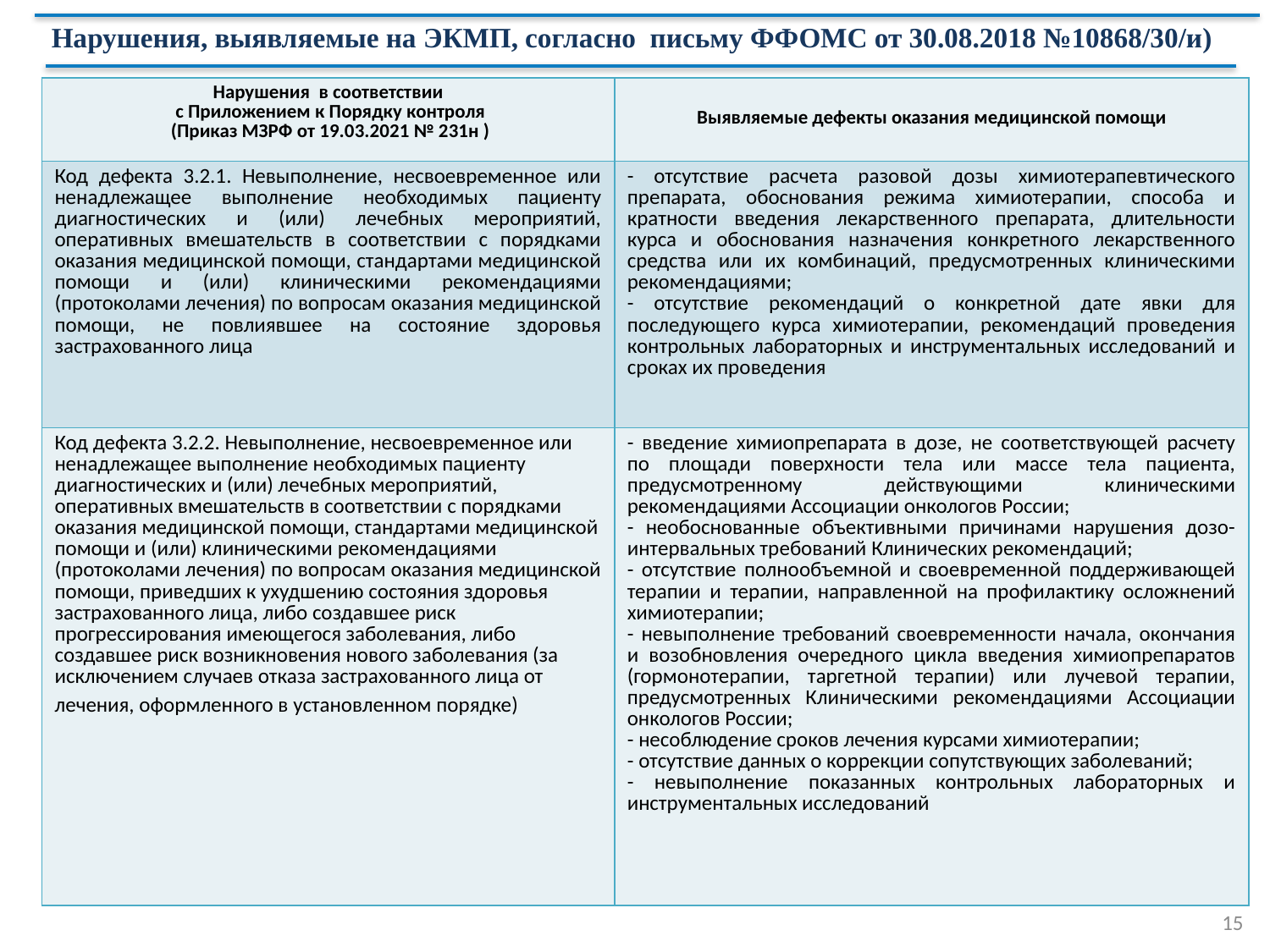

Нарушения, выявляемые на ЭКМП, согласно  письму ФФОМС от 30.08.2018 №10868/30/и)
| Нарушения в соответствии с Приложением к Порядку контроля (Приказ МЗРФ от 19.03.2021 № 231н ) | Выявляемые дефекты оказания медицинской помощи |
| --- | --- |
| Код дефекта 3.2.1. Невыполнение, несвоевременное или ненадлежащее выполнение необходимых пациенту диагностических и (или) лечебных мероприятий, оперативных вмешательств в соответствии с порядками оказания медицинской помощи, стандартами медицинской помощи и (или) клиническими рекомендациями (протоколами лечения) по вопросам оказания медицинской помощи, не повлиявшее на состояние здоровья застрахованного лица | - отсутствие расчета разовой дозы химиотерапевтического препарата, обоснования режима химиотерапии, способа и кратности введения лекарственного препарата, длительности курса и обоснования назначения конкретного лекарственного средства или их комбинаций, предусмотренных клиническими рекомендациями; - отсутствие рекомендаций о конкретной дате явки для последующего курса химиотерапии, рекомендаций проведения контрольных лабораторных и инструментальных исследований и сроках их проведения |
| Код дефекта 3.2.2. Невыполнение, несвоевременное или ненадлежащее выполнение необходимых пациенту диагностических и (или) лечебных мероприятий, оперативных вмешательств в соответствии с порядками оказания медицинской помощи, стандартами медицинской помощи и (или) клиническими рекомендациями (протоколами лечения) по вопросам оказания медицинской помощи, приведших к ухудшению состояния здоровья застрахованного лица, либо создавшее риск прогрессирования имеющегося заболевания, либо создавшее риск возникновения нового заболевания (за исключением случаев отказа застрахованного лица от лечения, оформленного в установленном порядке) | - введение химиопрепарата в дозе, не соответствующей расчету по площади поверхности тела или массе тела пациента, предусмотренному действующими клиническими рекомендациями Ассоциации онкологов России; - необоснованные объективными причинами нарушения дозо-интервальных требований Клинических рекомендаций; - отсутствие полнообъемной и своевременной поддерживающей терапии и терапии, направленной на профилактику осложнений химиотерапии; - невыполнение требований своевременности начала, окончания и возобновления очередного цикла введения химиопрепаратов (гормонотерапии, таргетной терапии) или лучевой терапии, предусмотренных Клиническими рекомендациями Ассоциации онкологов России; - несоблюдение сроков лечения курсами химиотерапии; - отсутствие данных о коррекции сопутствующих заболеваний; - невыполнение показанных контрольных лабораторных и инструментальных исследований |
15